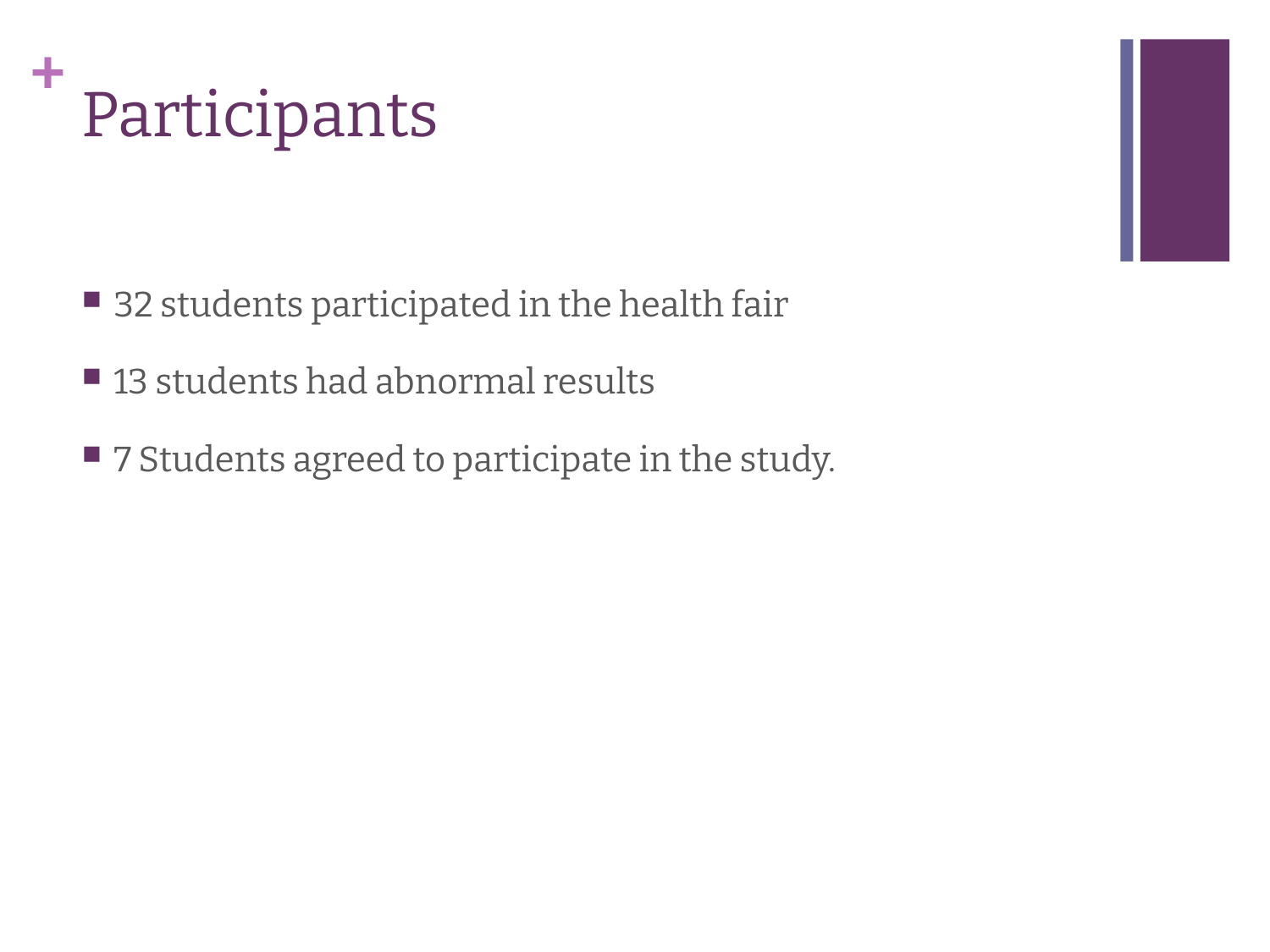

# Participants
32 students participated in the health fair
13 students had abnormal results
7 Students agreed to participate in the study.